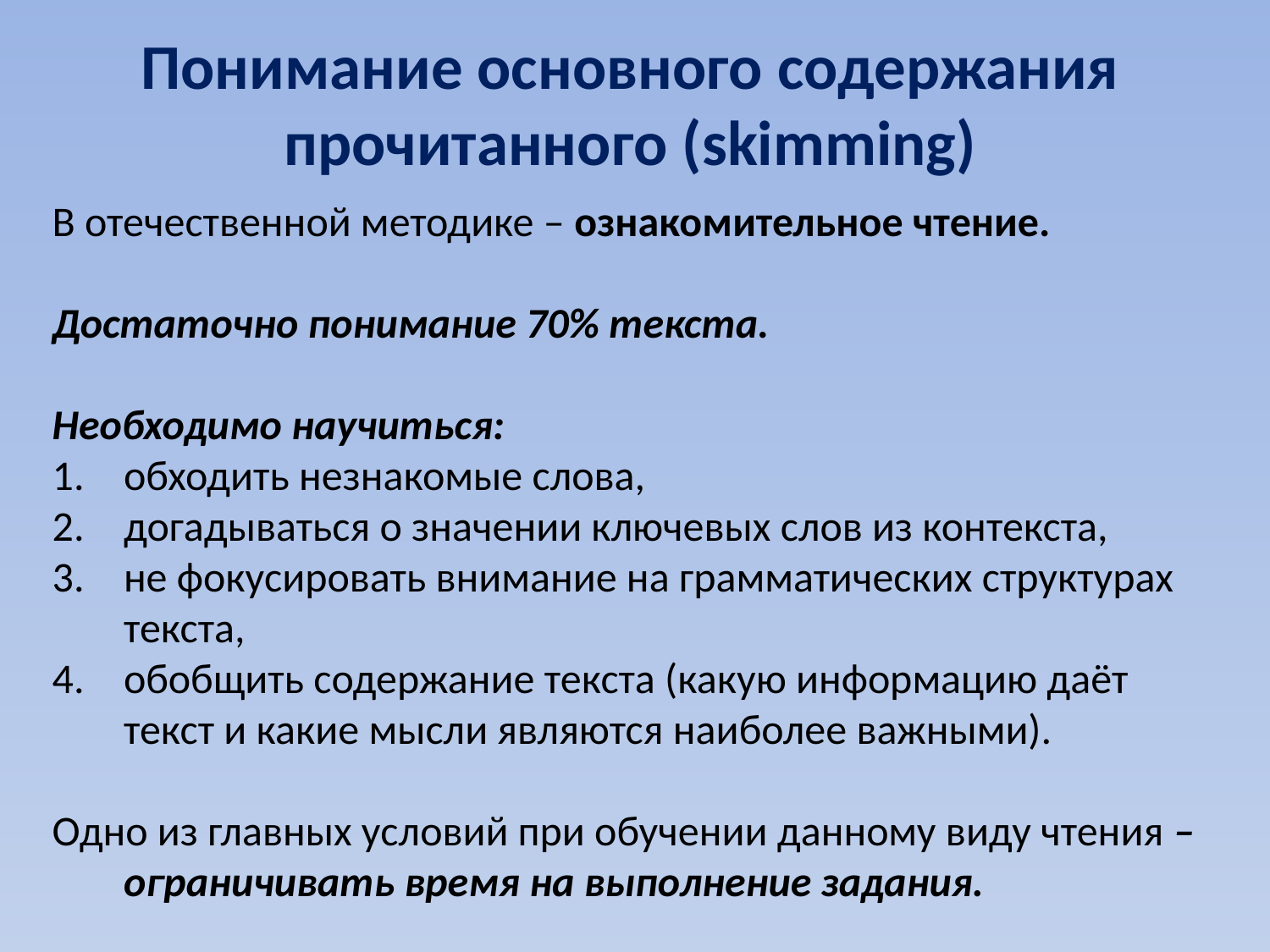

Понимание основного содержания прочитанного (skimming)
В отечественной методике – ознакомительное чтение.

Достаточно понимание 70% текста.

Необходимо научиться:
обходить незнакомые слова,
догадываться о значении ключевых слов из контекста,
не фокусировать внимание на грамматических структурах текста,
обобщить содержание текста (какую информацию даёт текст и какие мысли являются наиболее важными).

Одно из главных условий при обучении данному виду чтения – ограничивать время на выполнение задания.